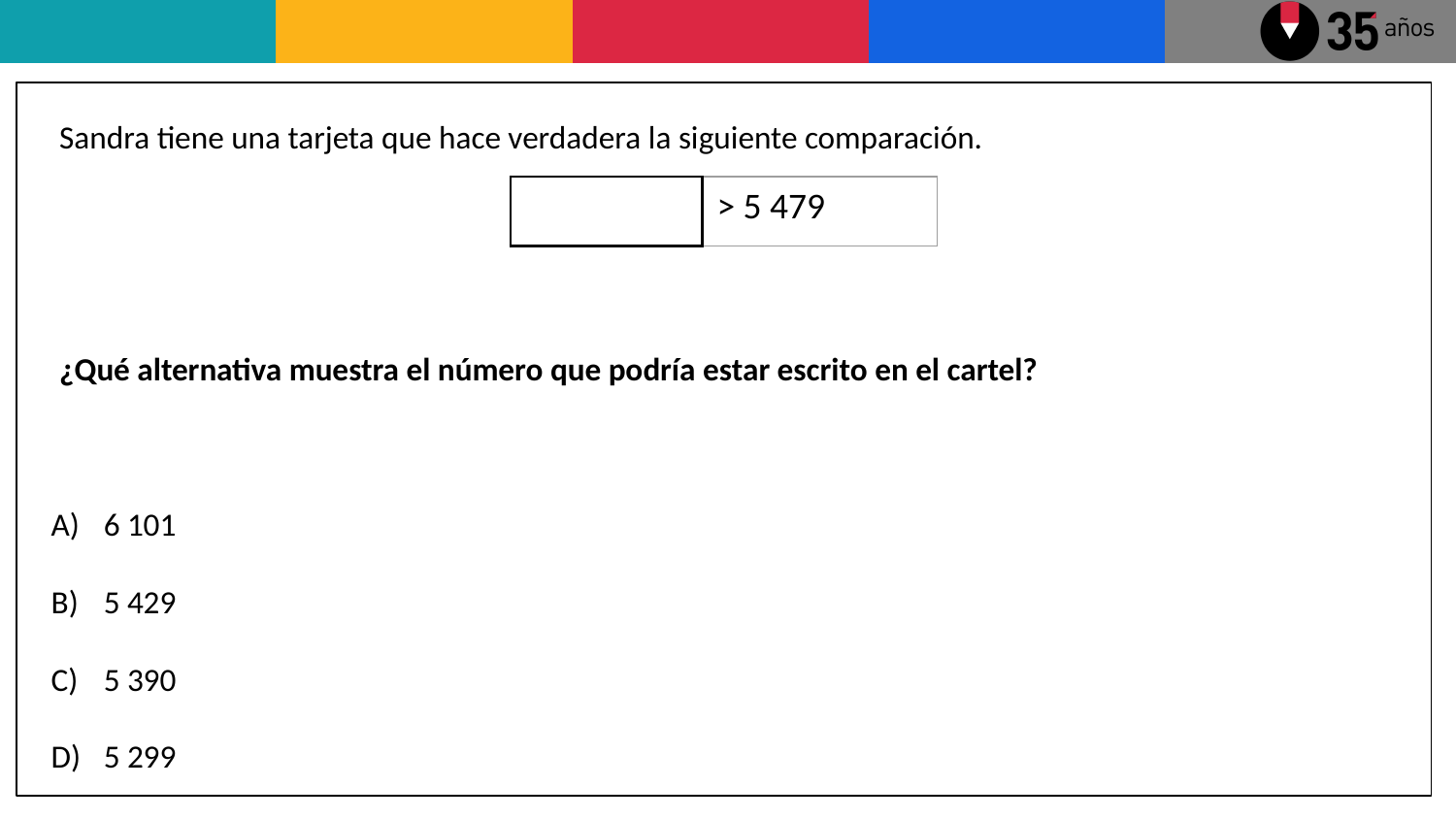

Sandra tiene una tarjeta que hace verdadera la siguiente comparación.

¿Qué alternativa muestra el número que podría estar escrito en el cartel?

6 101
5 429
5 390
5 299

|  | > 5 479 |
| --- | --- |